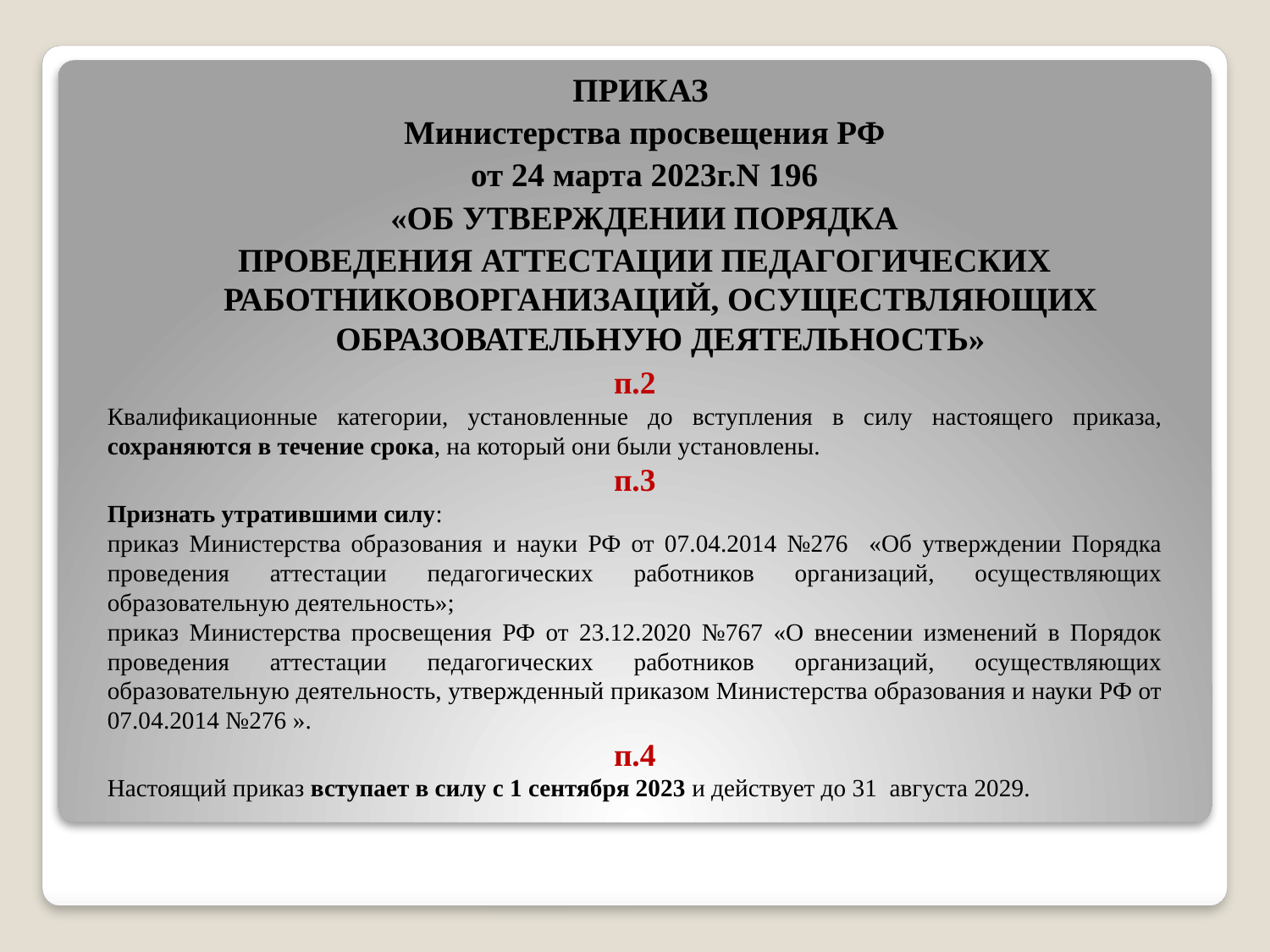

ПРИКАЗ
Министерства просвещения РФ
от 24 марта 2023г.N 196
«ОБ УТВЕРЖДЕНИИ ПОРЯДКА
ПРОВЕДЕНИЯ АТТЕСТАЦИИ ПЕДАГОГИЧЕСКИХ РАБОТНИКОВОРГАНИЗАЦИЙ, ОСУЩЕСТВЛЯЮЩИХ ОБРАЗОВАТЕЛЬНУЮ ДЕЯТЕЛЬНОСТЬ»

п.2
Квалификационные категории, установленные до вступления в силу настоящего приказа, сохраняются в течение срока, на который они были установлены.
п.3
Признать утратившими силу:
приказ Министерства образования и науки РФ от 07.04.2014 №276  «Об утверждении Порядка проведения аттестации педагогических работников организаций, осуществляющих образовательную деятельность»;
приказ Министерства просвещения РФ от 23.12.2020 №767 «О внесении изменений в Порядок проведения аттестации педагогических работников организаций, осуществляющих образовательную деятельность, утвержденный приказом Министерства образования и науки РФ от 07.04.2014 №276 ».
п.4
Настоящий приказ вступает в силу с 1 сентября 2023 и действует до 31  августа 2029.